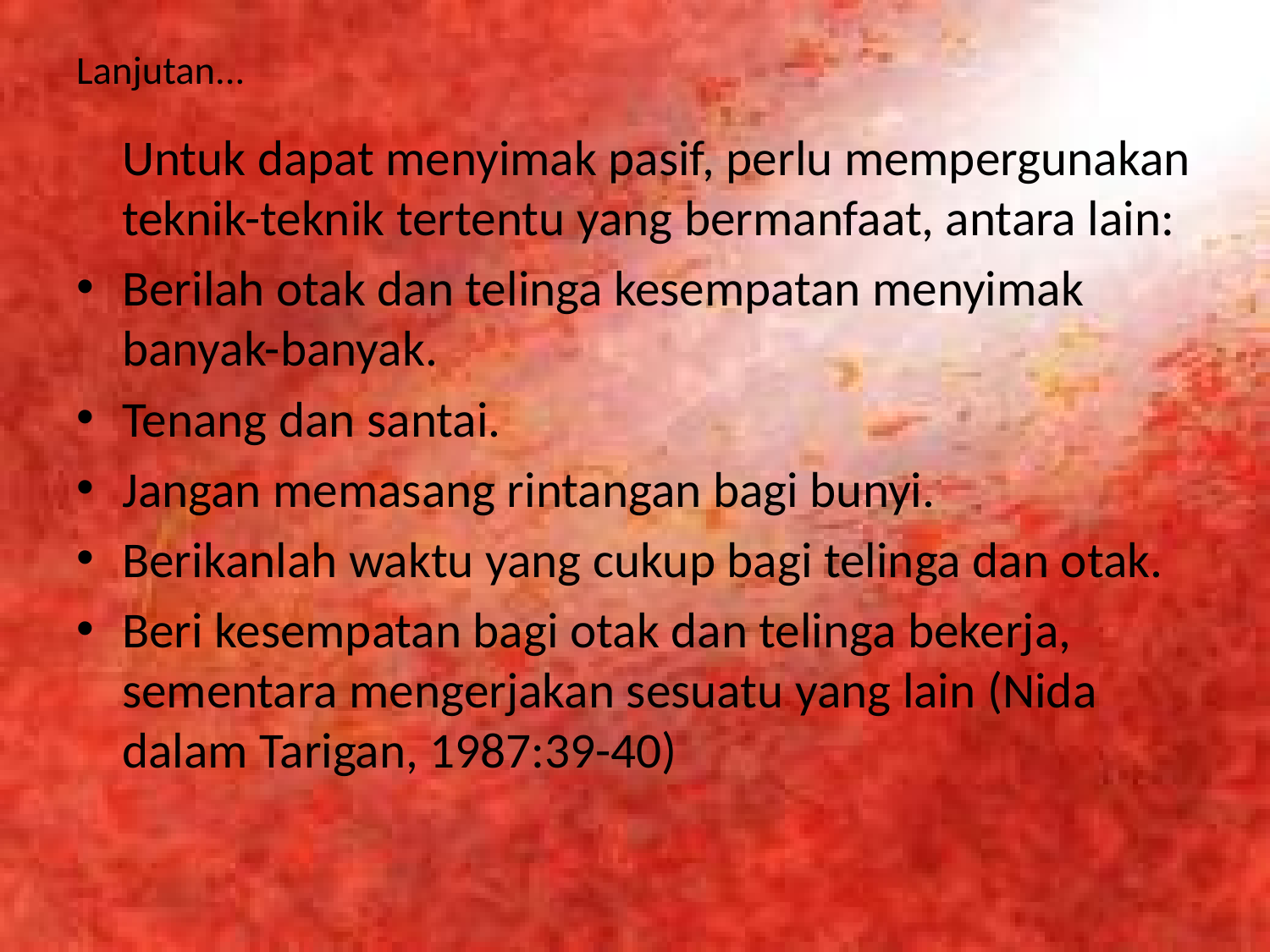

# Lanjutan...
	Untuk dapat menyimak pasif, perlu mempergunakan teknik-teknik tertentu yang bermanfaat, antara lain:
Berilah otak dan telinga kesempatan menyimak banyak-banyak.
Tenang dan santai.
Jangan memasang rintangan bagi bunyi.
Berikanlah waktu yang cukup bagi telinga dan otak.
Beri kesempatan bagi otak dan telinga bekerja, sementara mengerjakan sesuatu yang lain (Nida dalam Tarigan, 1987:39-40)